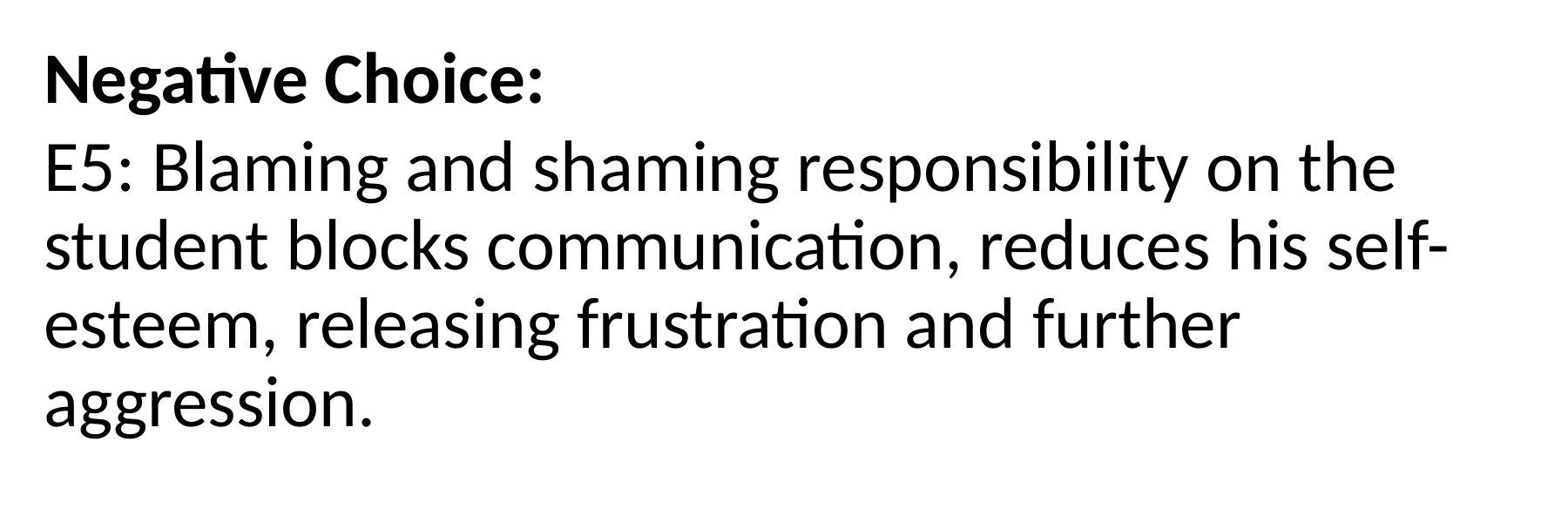

Negative Choice:
E5: Blaming and shaming responsibility on the student blocks communication, reduces his self-esteem, releasing frustration and further aggression.